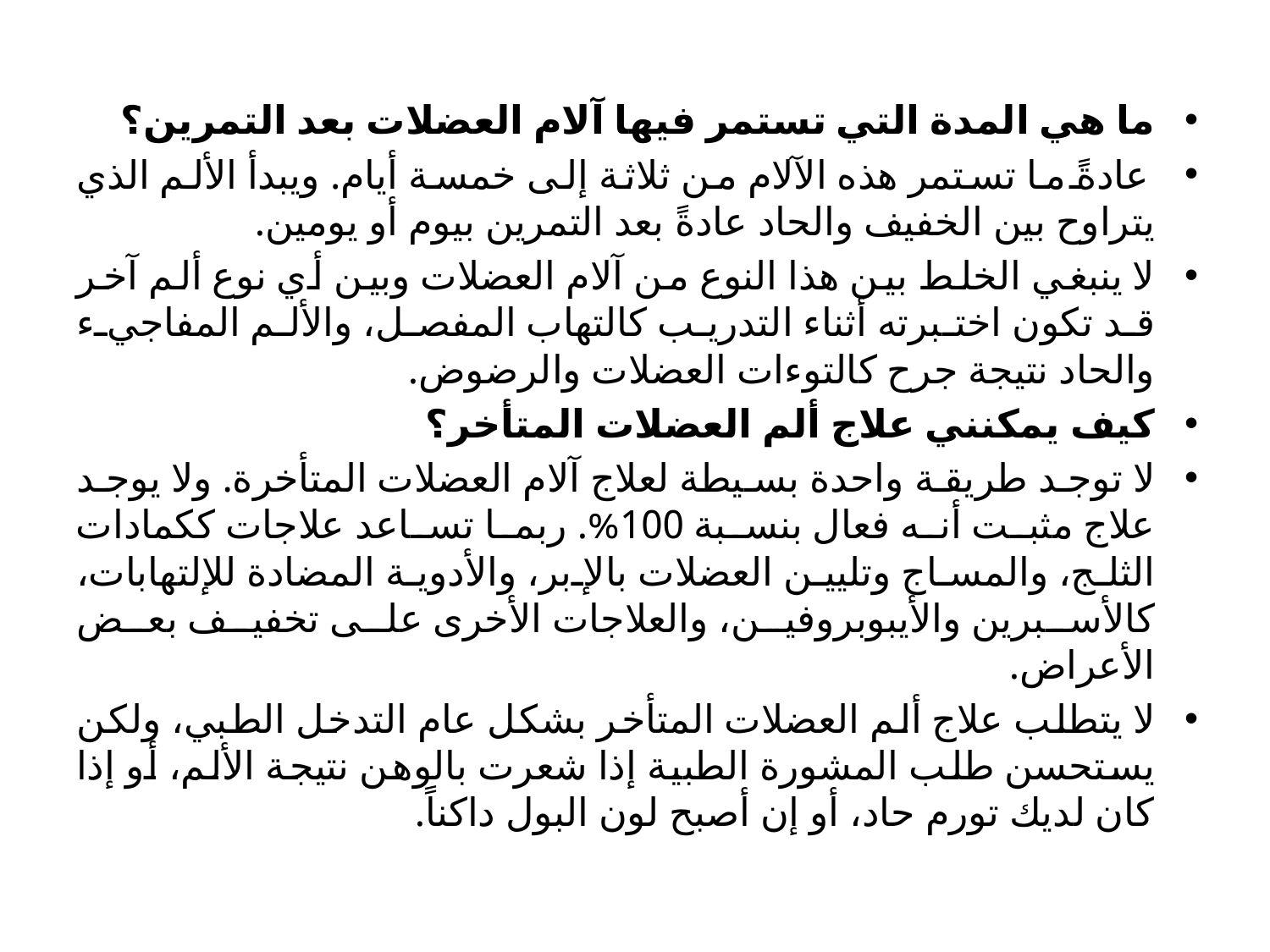

ما هي المدة التي تستمر فيها آلام العضلات بعد التمرين؟
عادةً ما تستمر هذه الآلام من ثلاثة إلى خمسة أيام. ويبدأ الألم الذي يتراوح بين الخفيف والحاد عادةً بعد التمرين بيوم أو يومين.
لا ينبغي الخلط بين هذا النوع من آلام العضلات وبين أي نوع ألم آخر قد تكون اختبرته أثناء التدريب كالتهاب المفصل، والألم المفاجيء والحاد نتيجة جرح كالتوءات العضلات والرضوض.
كيف يمكنني علاج ألم العضلات المتأخر؟
لا توجد طريقة واحدة بسيطة لعلاج آلام العضلات المتأخرة. ولا يوجد علاج مثبت أنه فعال بنسبة 100%. ربما تساعد علاجات ككمادات الثلج، والمساج وتليين العضلات بالإبر، والأدوية المضادة للإلتهابات، كالأسبرين والأيبوبروفين، والعلاجات الأخرى على تخفيف بعض الأعراض.
لا يتطلب علاج ألم العضلات المتأخر بشكل عام التدخل الطبي، ولكن يستحسن طلب المشورة الطبية إذا شعرت بالوهن نتيجة الألم، أو إذا كان لديك تورم حاد، أو إن أصبح لون البول داكناً.